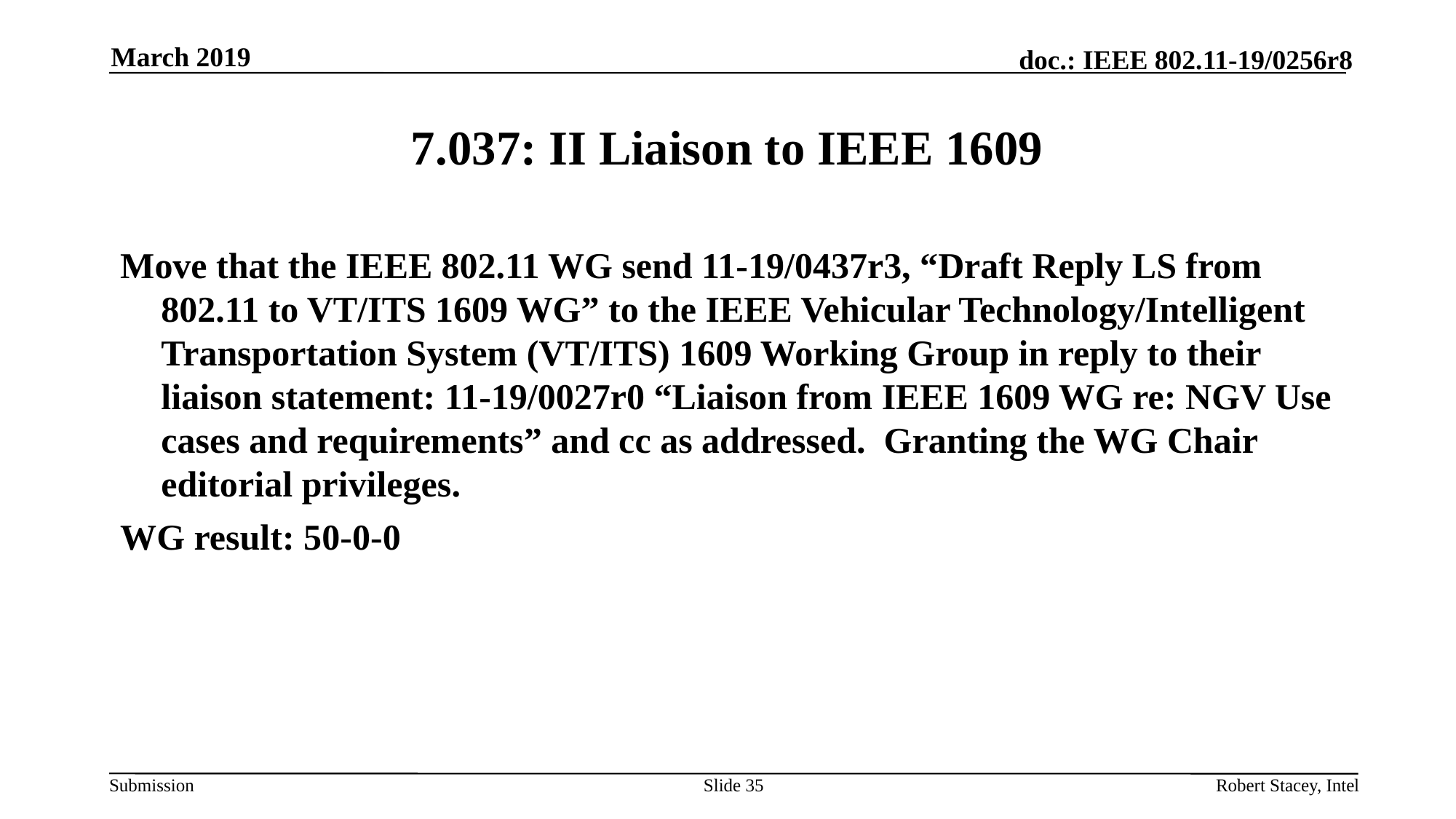

March 2019
# 7.037: II Liaison to IEEE 1609
Move that the IEEE 802.11 WG send 11-19/0437r3, “Draft Reply LS from 802.11 to VT/ITS 1609 WG” to the IEEE Vehicular Technology/Intelligent Transportation System (VT/ITS) 1609 Working Group in reply to their liaison statement: 11-19/0027r0 “Liaison from IEEE 1609 WG re: NGV Use cases and requirements” and cc as addressed.  Granting the WG Chair editorial privileges.
WG result: 50-0-0

Slide 35
Robert Stacey, Intel